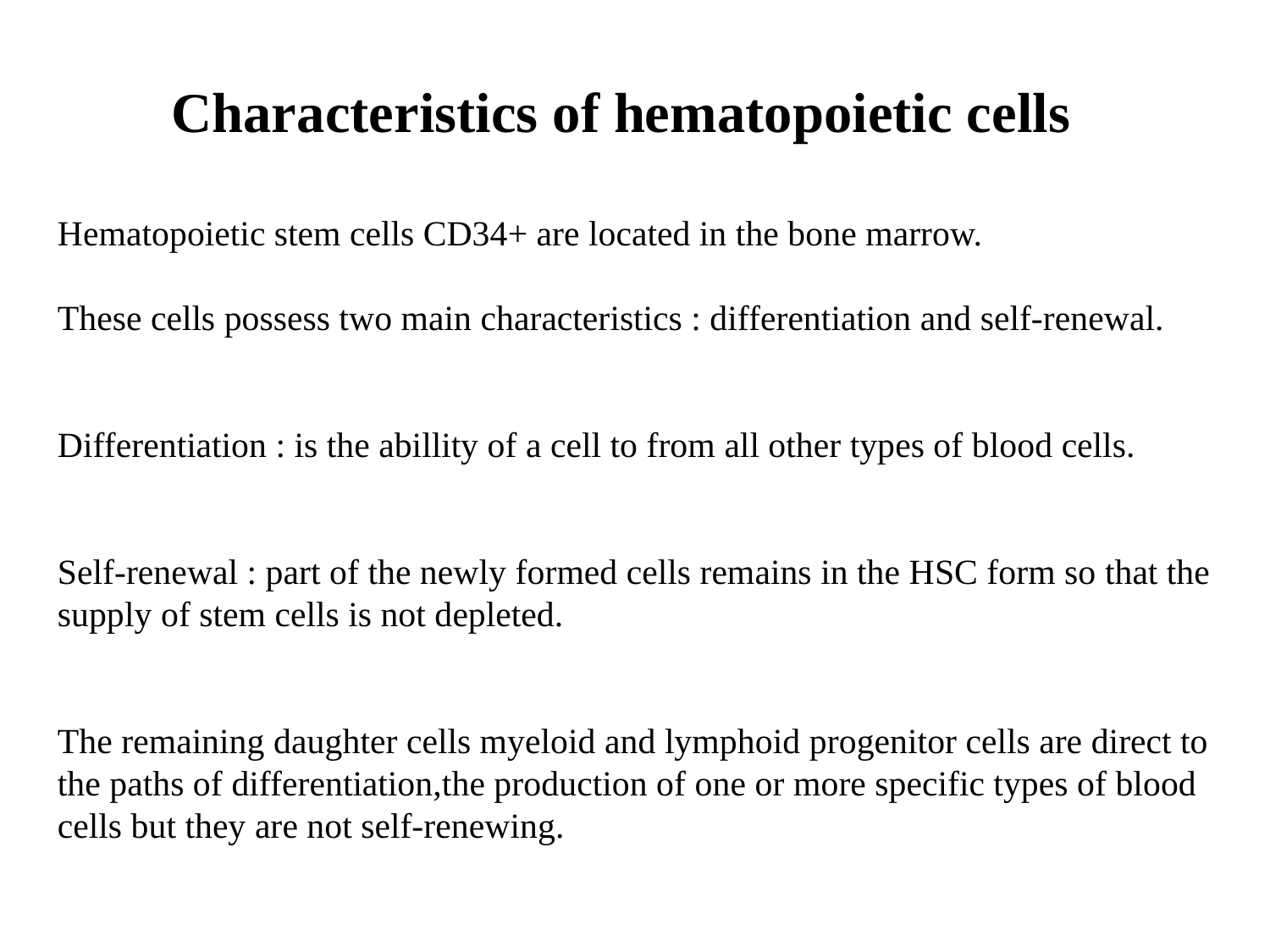

Characteristics of hematopoietic cells

Hematopoietic stem cells CD34+ are located in the bone marrow.

These cells possess two main characteristics : differentiation and self-renewal.

Differentiation : is the abillity of a cell to from all other types of blood cells.

Self-renewal : part of the newly formed cells remains in the HSC form so that the supply of stem cells is not depleted.

The remaining daughter cells myeloid and lymphoid progenitor cells are direct to the paths of differentiation,the production of one or more specific types of blood cells but they are not self-renewing.